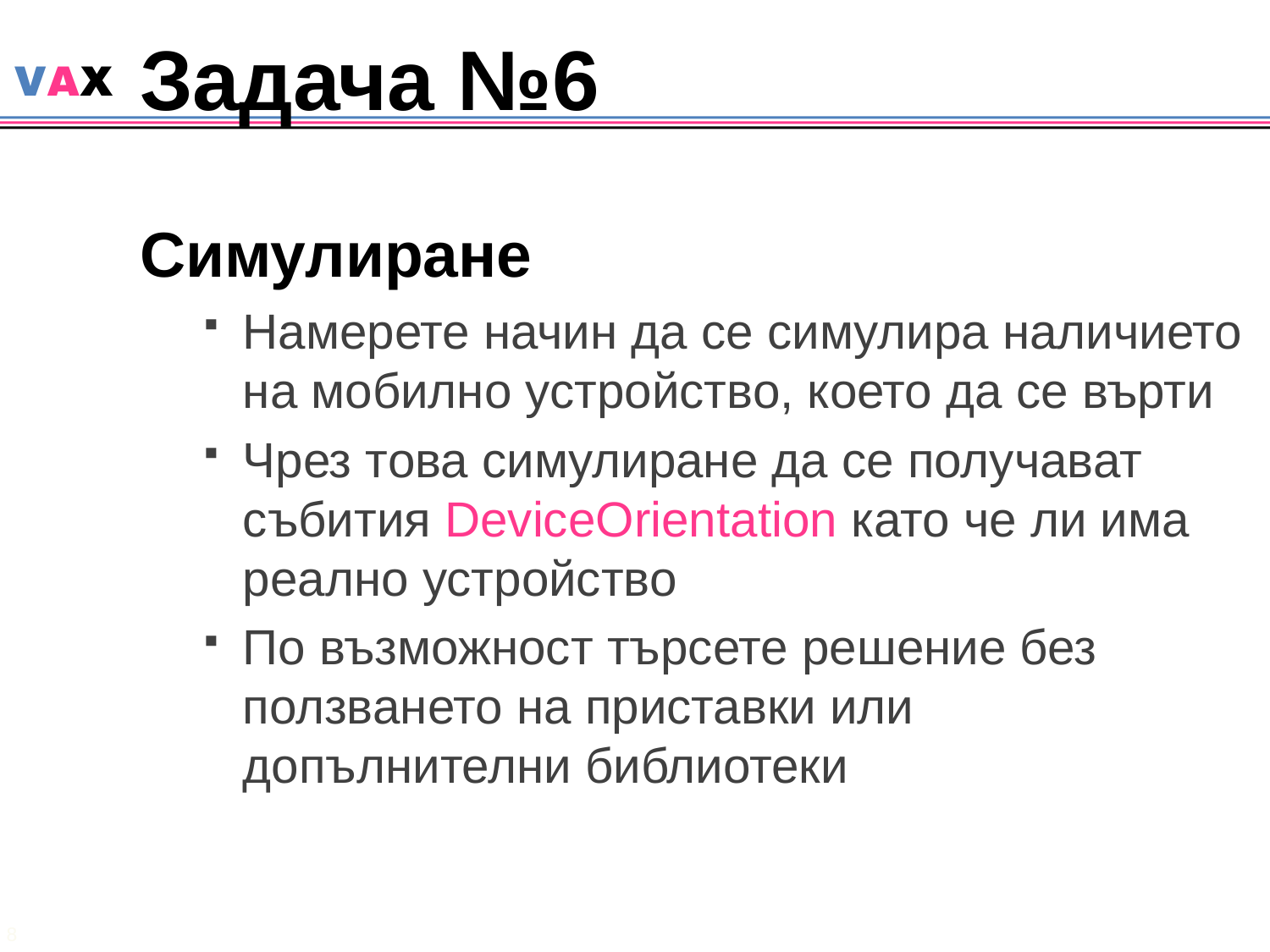

# Задача №6
Симулиране
Намерете начин да се симулира наличието на мобилно устройство, което да се върти
Чрез това симулиране да се получават събития DeviceOrientation като че ли има реално устройство
По възможност търсете решение без ползването на приставки или допълнителни библиотеки